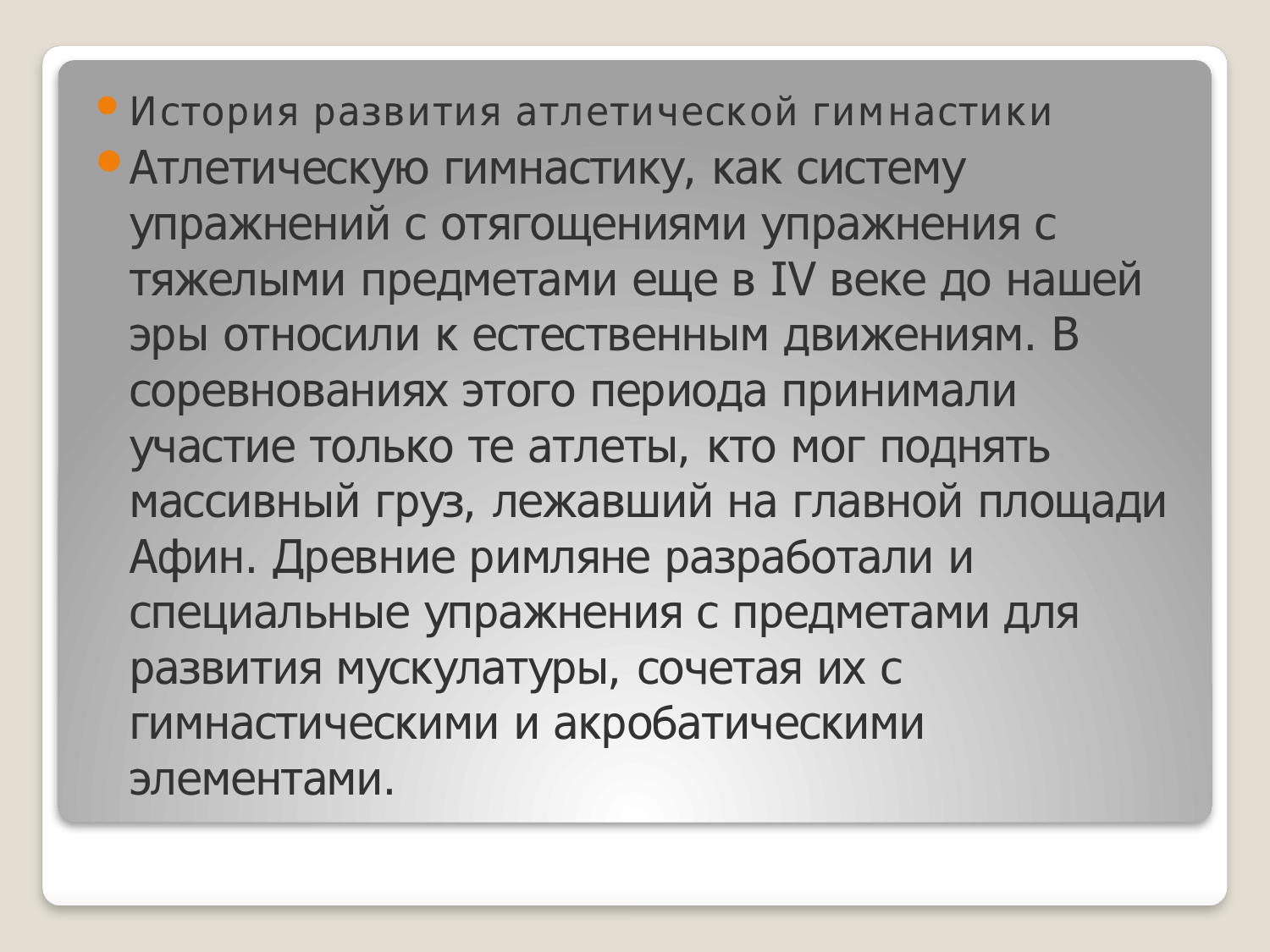

История развития атлетической гимнастики
Атлетическую гимнастику, как систему упражнений с отягощениями упражнения с тяжелыми предметами еще в IV веке до нашей эры относили к естественным движениям. В соревнованиях этого периода принимали участие только те атлеты, кто мог поднять массивный груз, лежавший на главной площади Афин. Древние римляне разработали и специальные упражнения с предметами для развития мускулатуры, сочетая их с гимнастическими и акробатическими элементами.